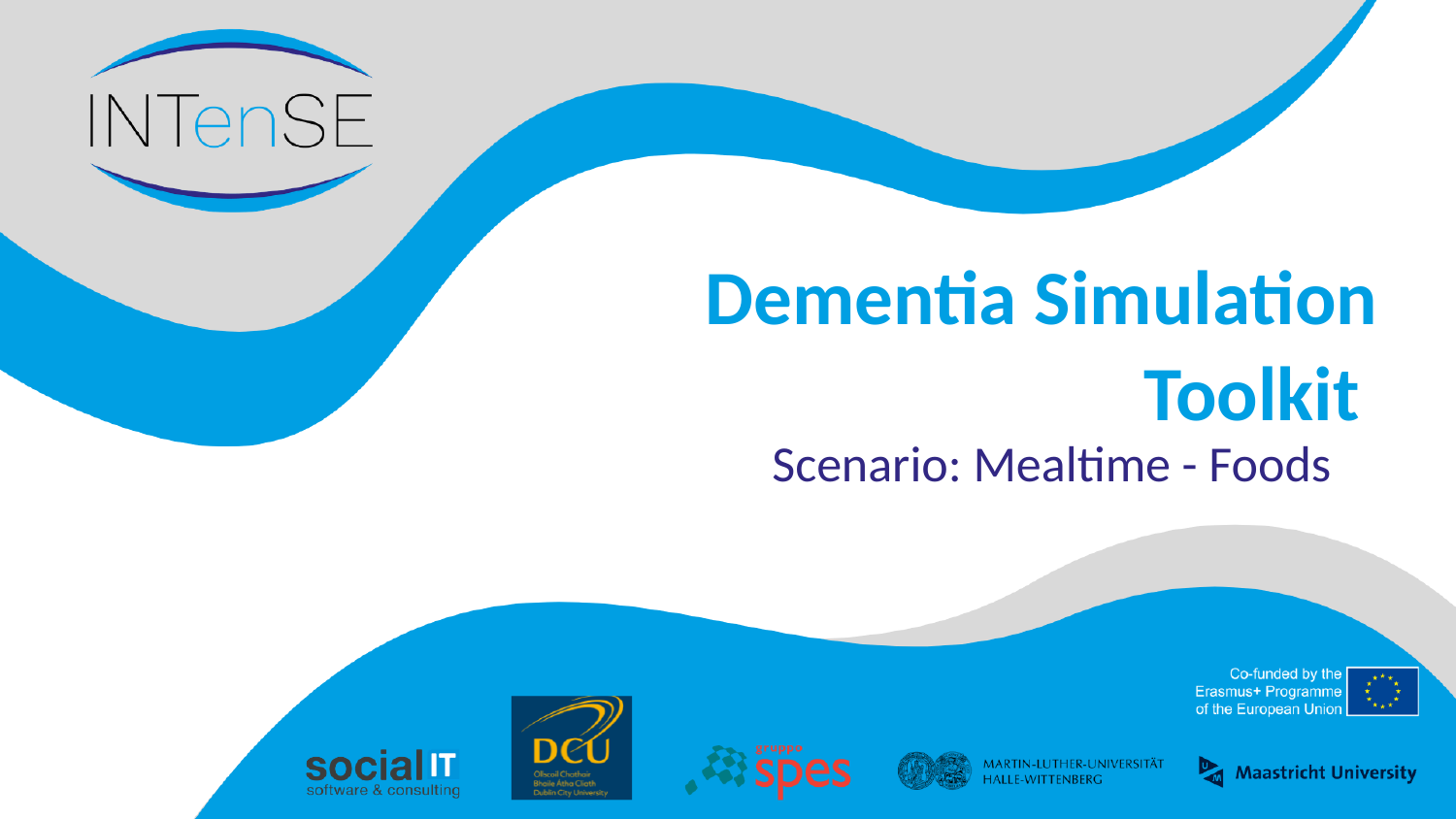

# Dementia Simulation Toolkit
Scenario: Mealtime - Foods